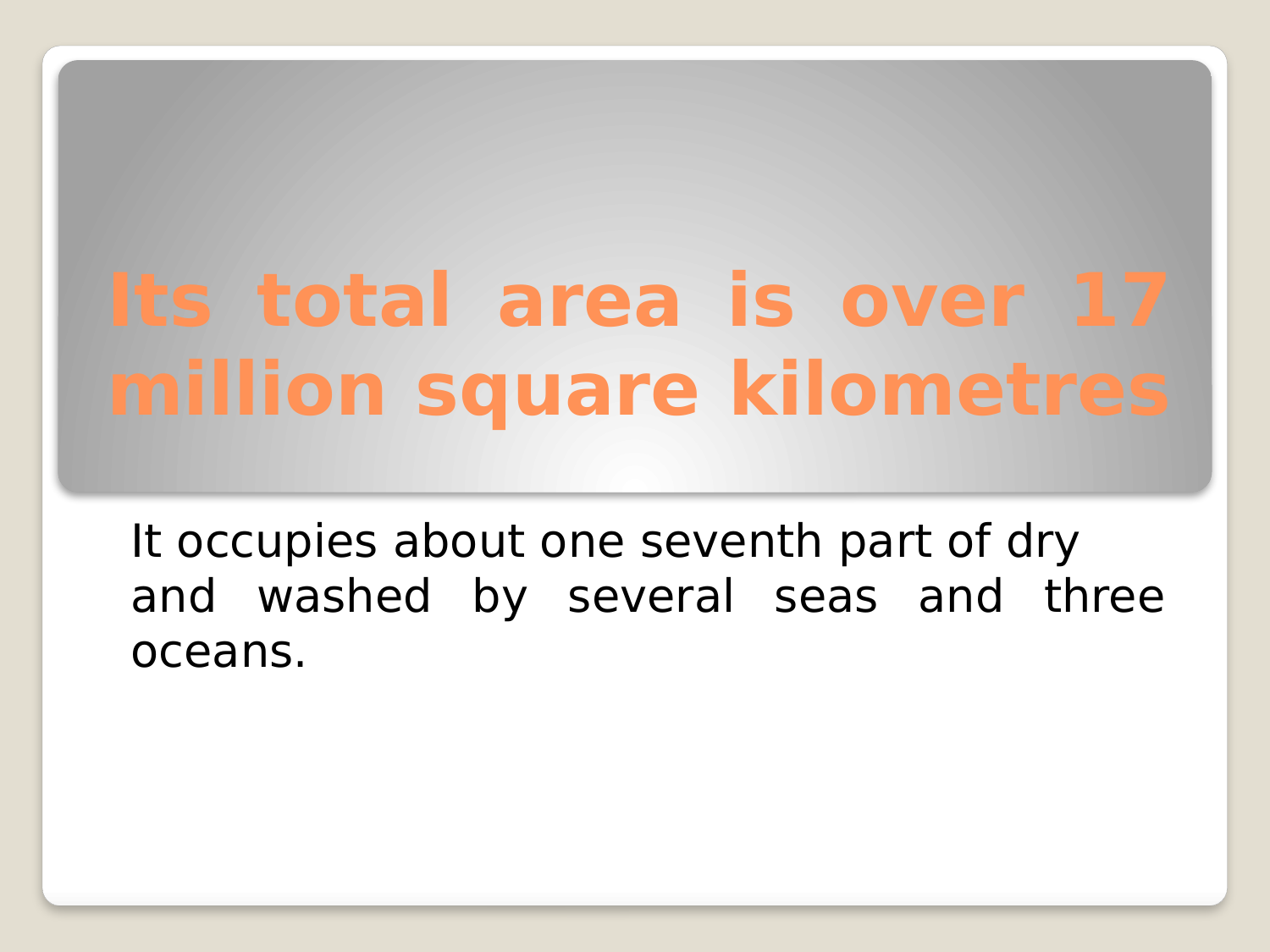

# Its total area is over 17 million square kilometres
It occupies about one seventh part of dry
and washed by several seas and three oceans.